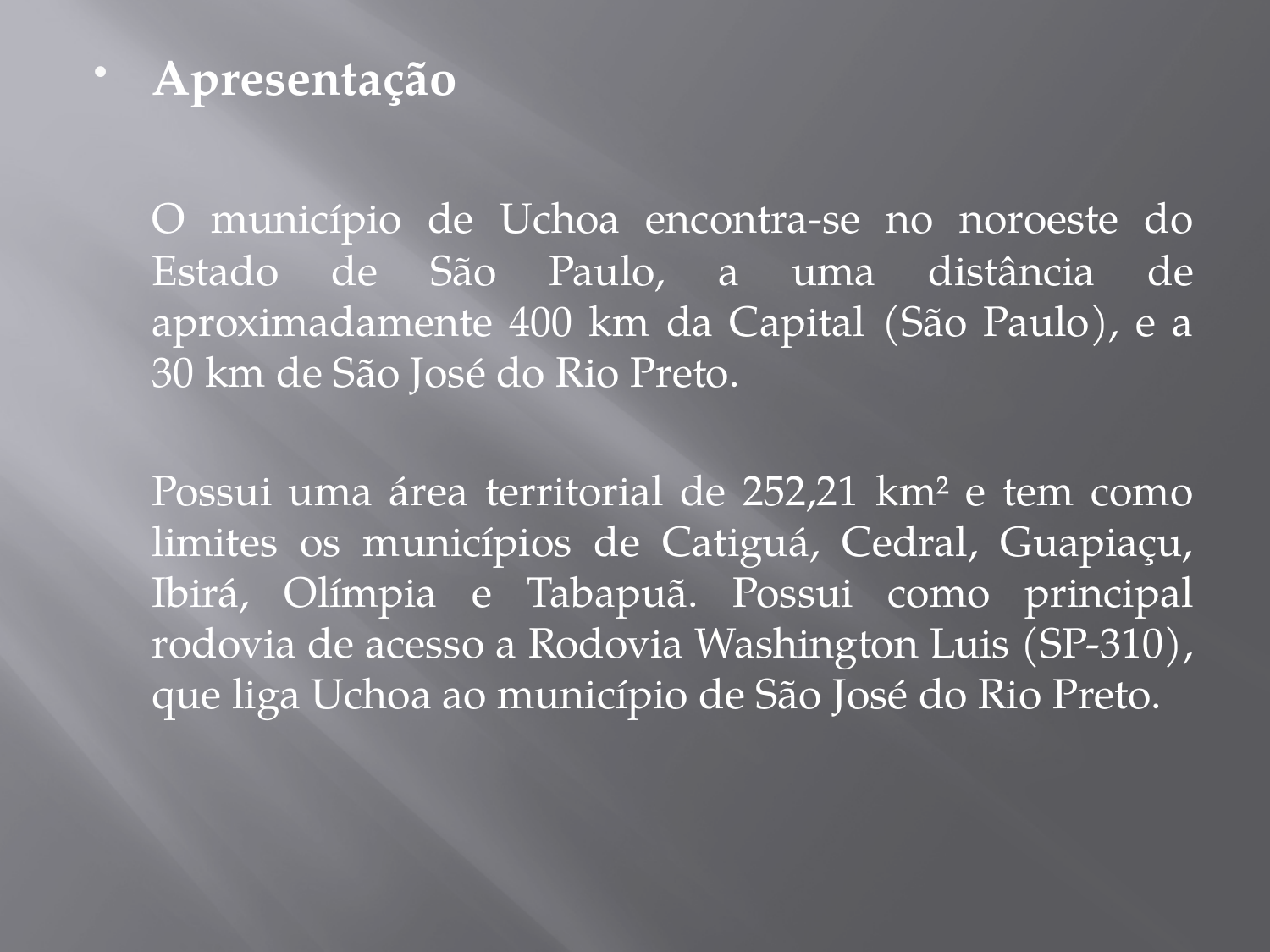

#
Apresentação

	O município de Uchoa encontra-se no noroeste do Estado de São Paulo, a uma distância de aproximadamente 400 km da Capital (São Paulo), e a 30 km de São José do Rio Preto.

	Possui uma área territorial de 252,21 km² e tem como limites os municípios de Catiguá, Cedral, Guapiaçu, Ibirá, Olímpia e Tabapuã. Possui como principal rodovia de acesso a Rodovia Washington Luis (SP-310), que liga Uchoa ao município de São José do Rio Preto.